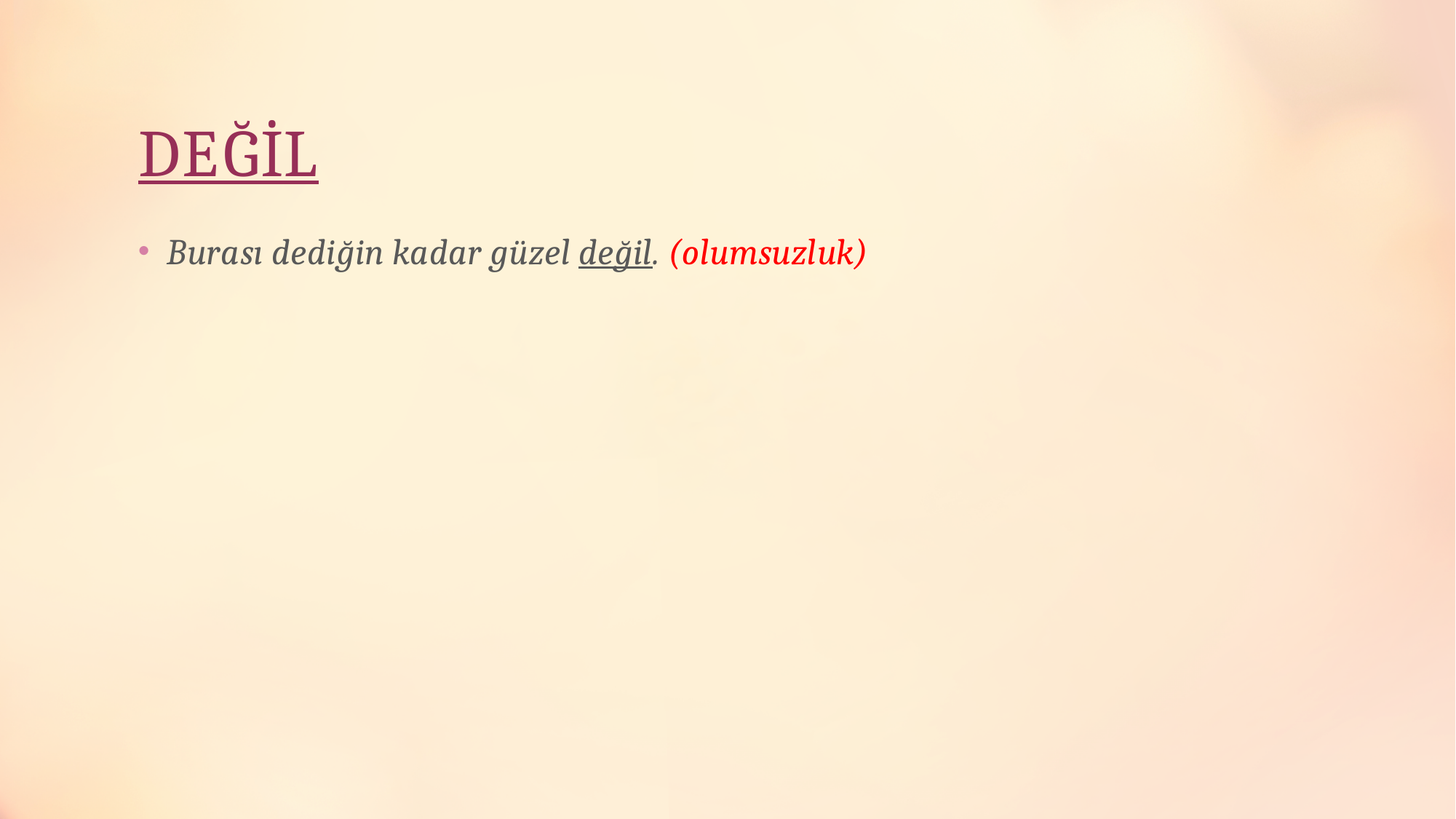

# DEĞİL
Burası dediğin kadar güzel değil. (olumsuzluk)